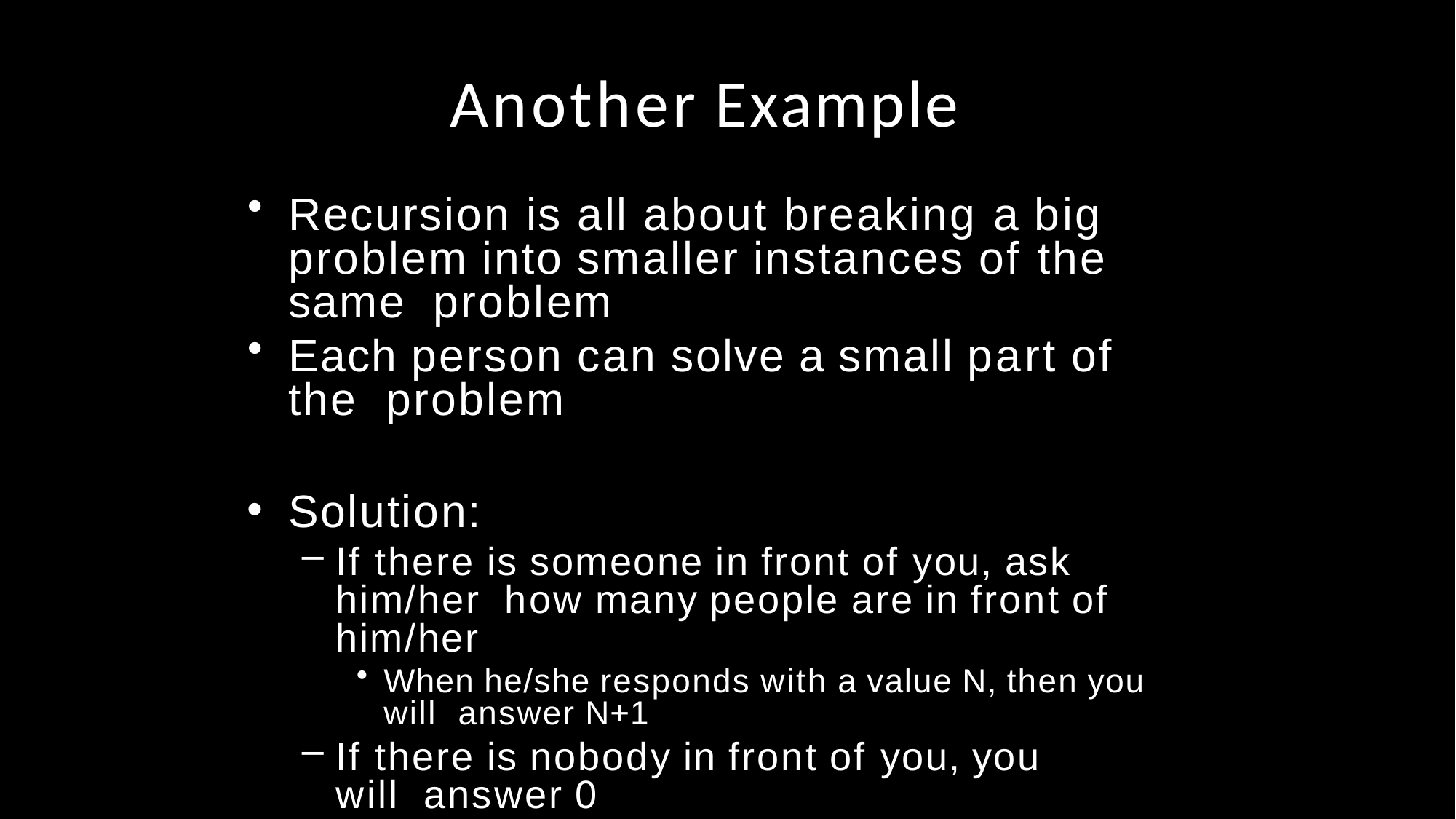

# Another Example
Recursion is all about breaking a big  problem into smaller instances of the same  problem
Each person can solve a small part of the  problem

Solution:
If there is someone in front of you, ask him/her  how many people are in front of him/her
When he/she responds with a value N, then you will  answer N+1
If there is nobody in front of you, you will  answer 0